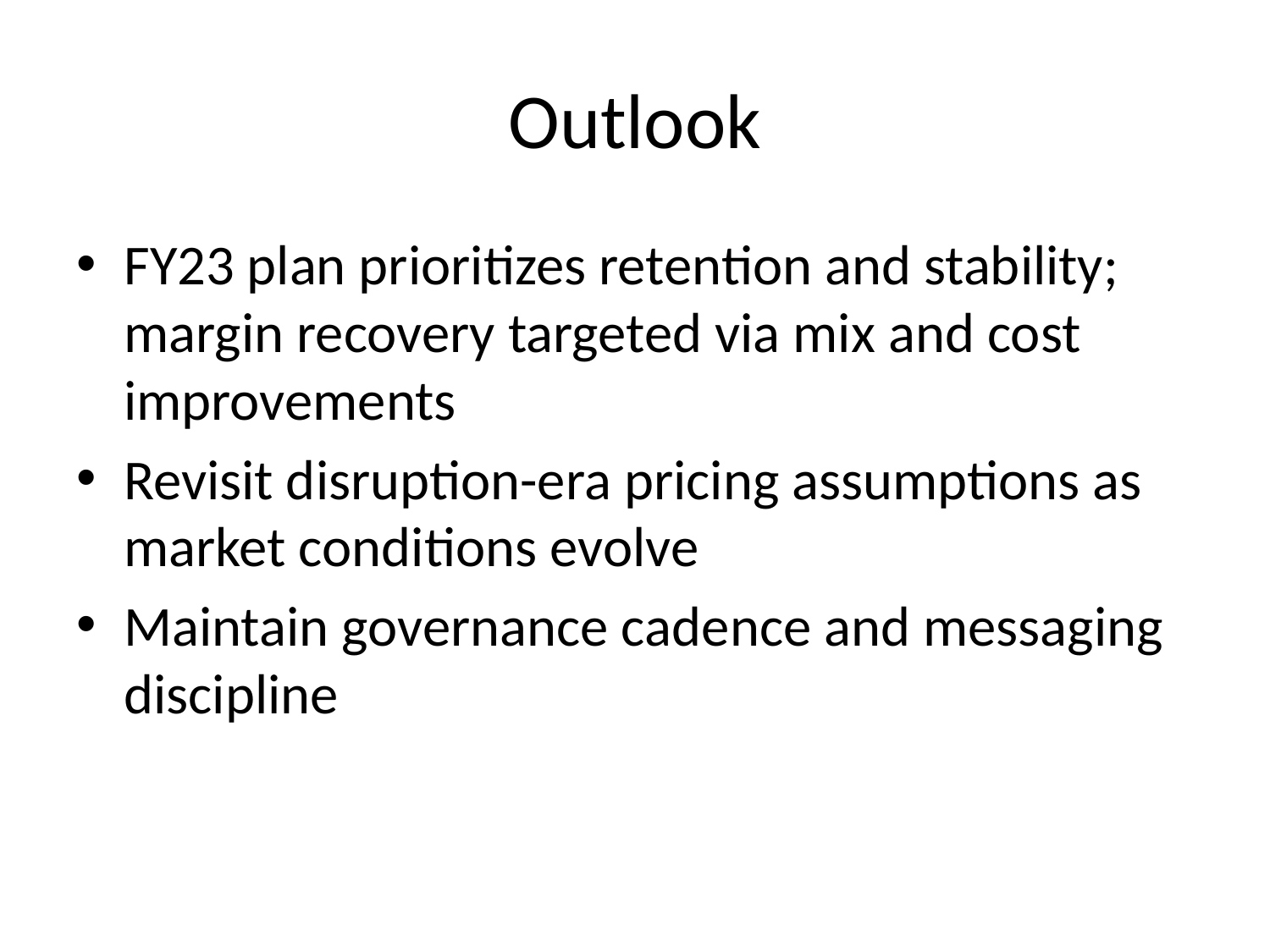

# Outlook
FY23 plan prioritizes retention and stability; margin recovery targeted via mix and cost improvements
Revisit disruption-era pricing assumptions as market conditions evolve
Maintain governance cadence and messaging discipline